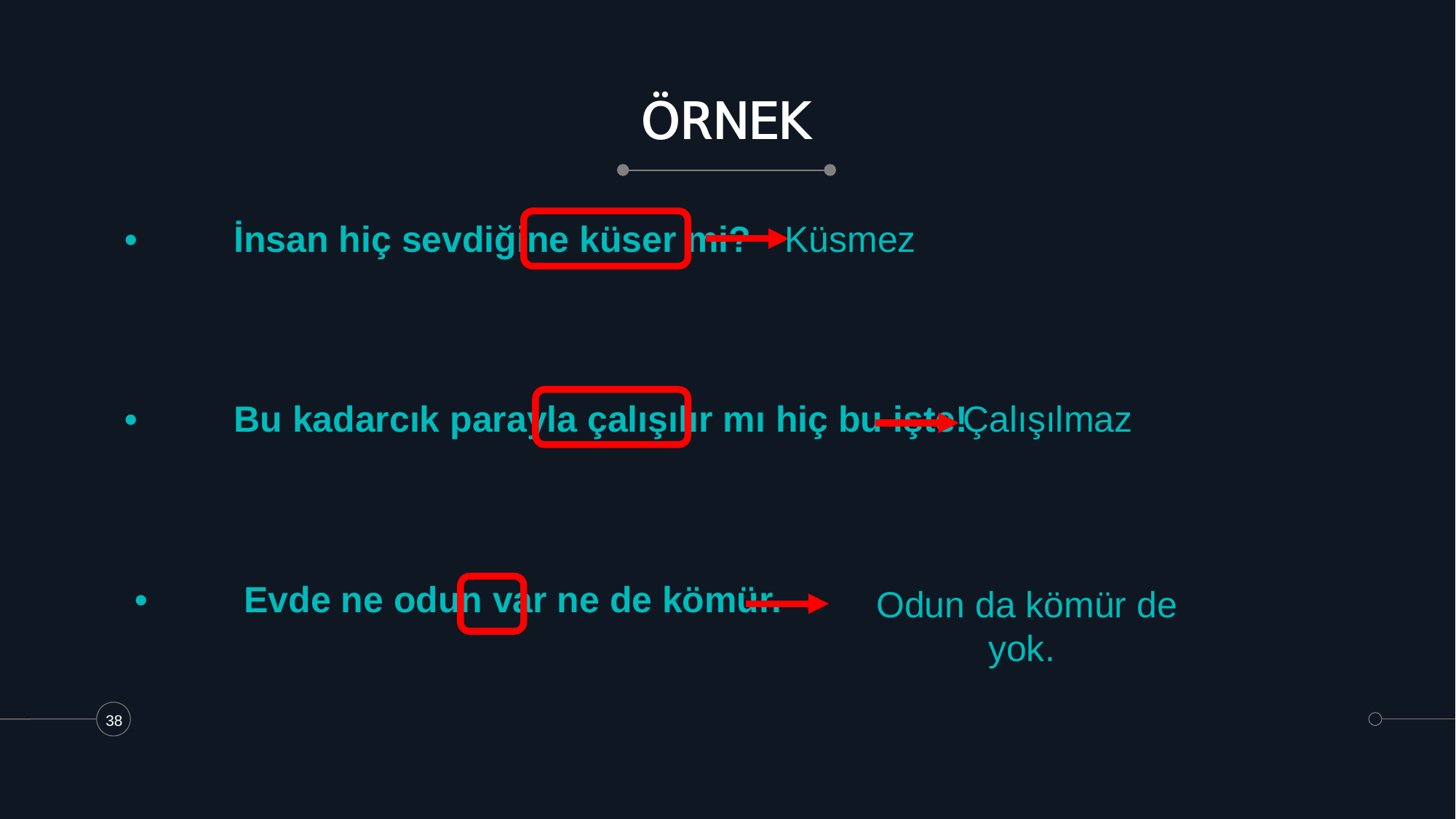

# ÖRNEK
Küsmez

•	İnsan hiç sevdiğine küser mi?

Çalışılmaz
•	Bu kadarcık parayla çalışılır mı hiç bu işte!
Odun da kömür de yok.

•	Evde ne odun var ne de kömür.
38